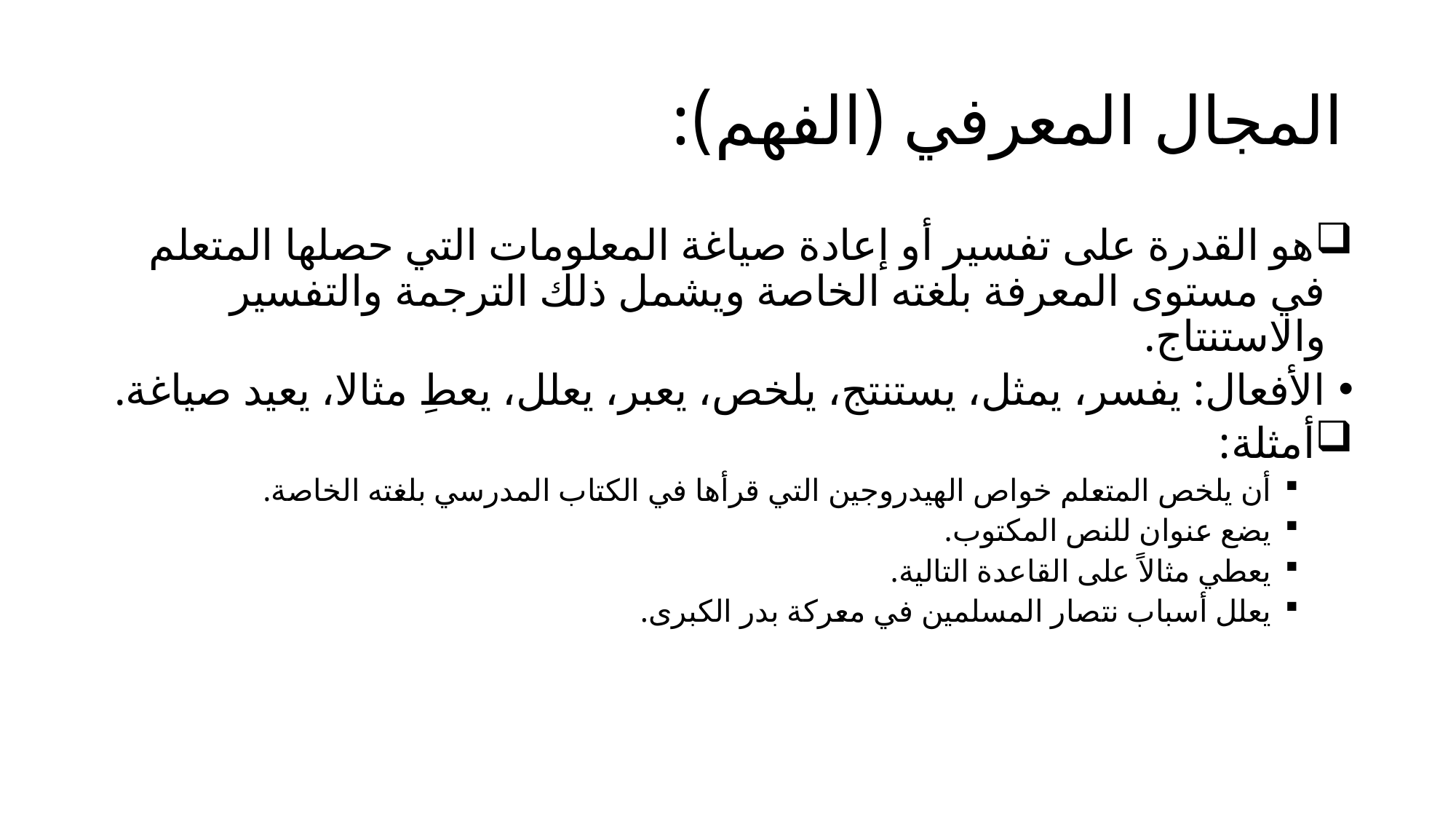

# المجال المعرفي (الفهم):
هو القدرة على تفسير أو إعادة صياغة المعلومات التي حصلها المتعلم في مستوى المعرفة بلغته الخاصة ويشمل ذلك الترجمة والتفسير والاستنتاج.
الأفعال: يفسر، يمثل، يستنتج، يلخص، يعبر، يعلل، يعطِ مثالا، يعيد صياغة.
أمثلة:
أن يلخص المتعلم خواص الهيدروجين التي قرأها في الكتاب المدرسي بلغته الخاصة.
يضع عنوان للنص المكتوب.
يعطي مثالاً على القاعدة التالية.
يعلل أسباب نتصار المسلمين في معركة بدر الكبرى.